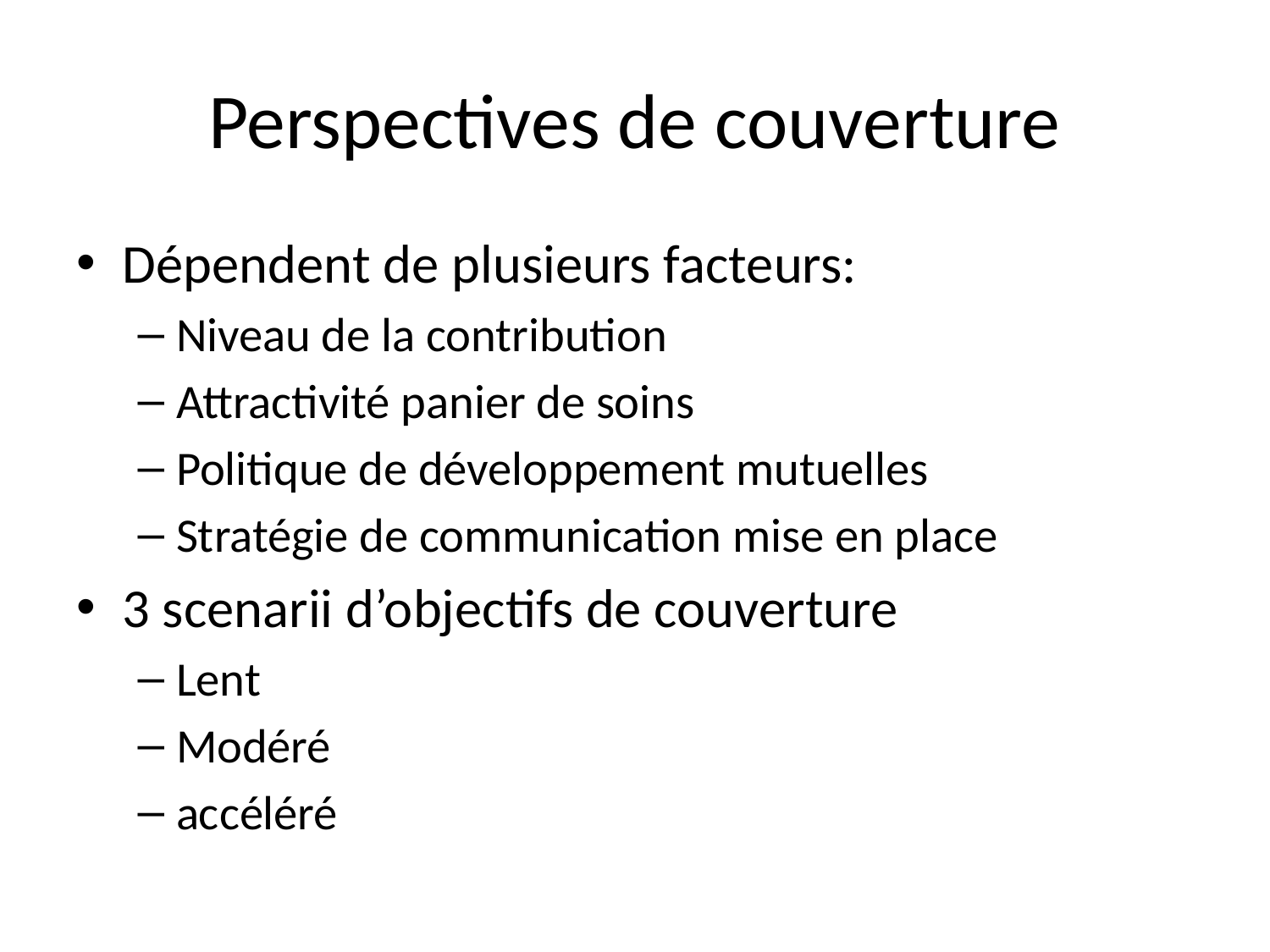

# Perspectives de couverture
Dépendent de plusieurs facteurs:
Niveau de la contribution
Attractivité panier de soins
Politique de développement mutuelles
Stratégie de communication mise en place
3 scenarii d’objectifs de couverture
Lent
Modéré
accéléré